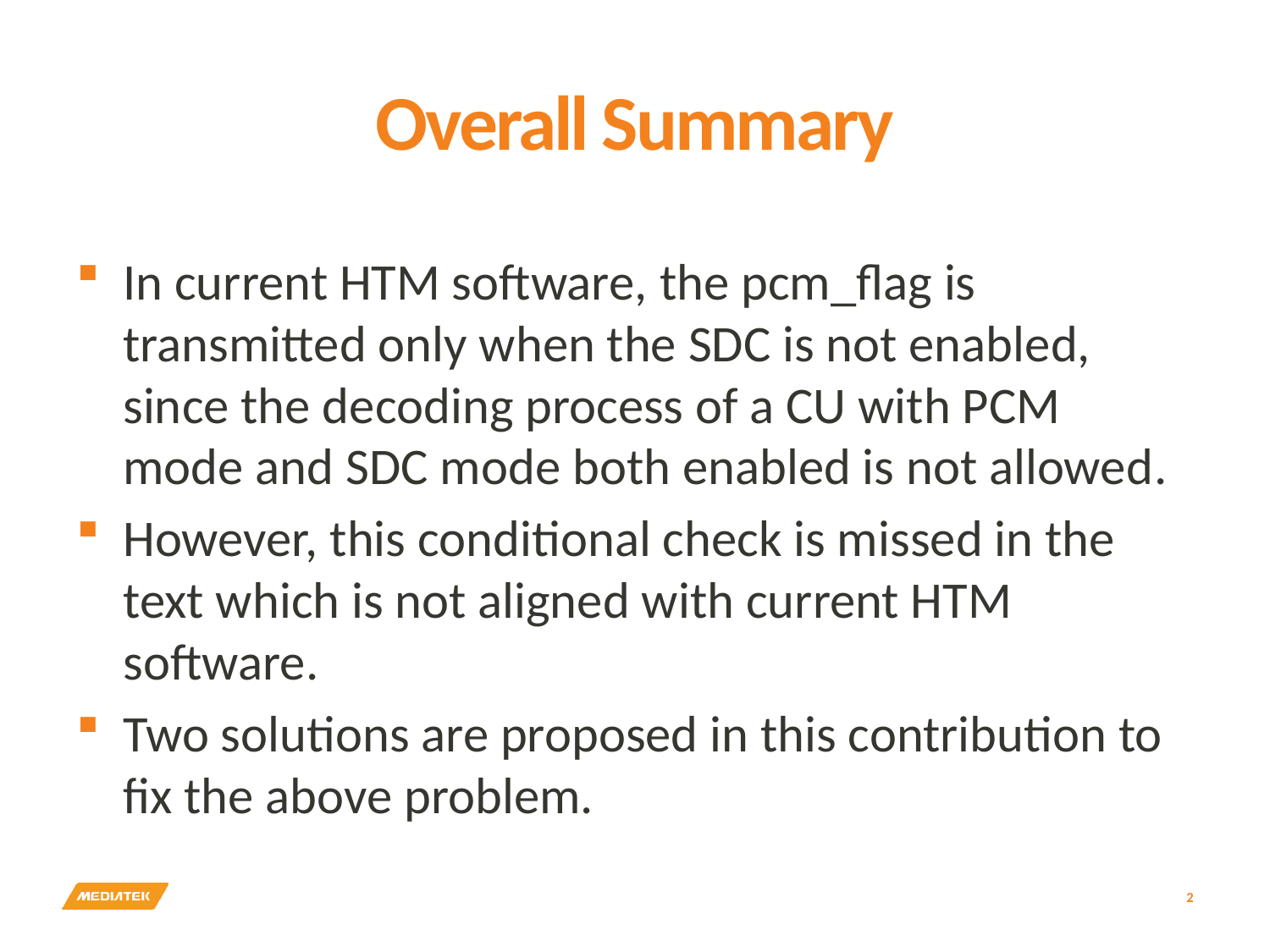

# Overall Summary
In current HTM software, the pcm_flag is transmitted only when the SDC is not enabled, since the decoding process of a CU with PCM mode and SDC mode both enabled is not allowed.
However, this conditional check is missed in the text which is not aligned with current HTM software.
Two solutions are proposed in this contribution to fix the above problem.
2